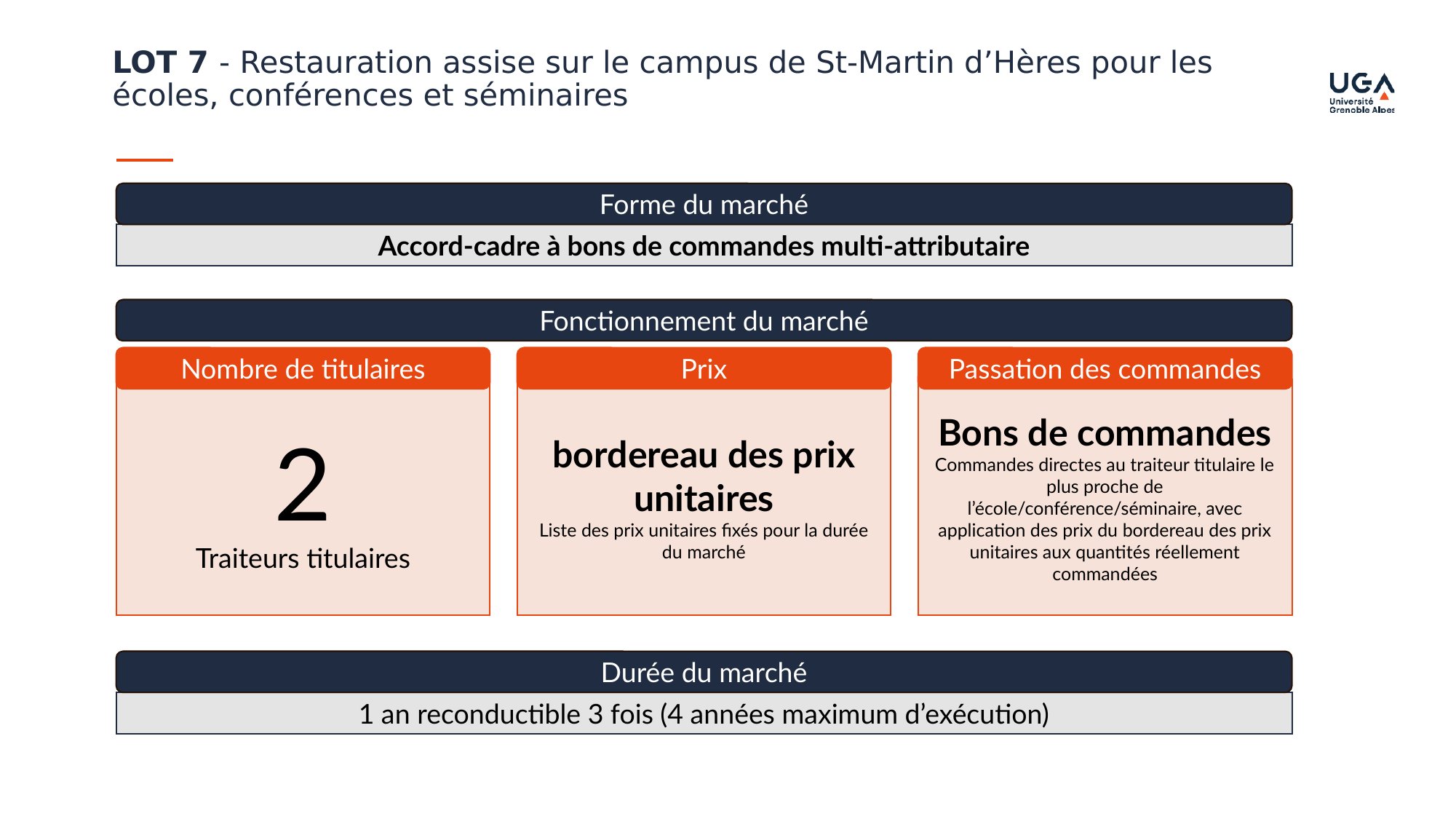

LOT 7 - Restauration assise sur le campus de St-Martin d’Hères pour les écoles, conférences et séminaires
Forme du marché
Accord-cadre à bons de commandes multi-attributaire
Fonctionnement du marché
Nombre de titulaires
Prix
Passation des commandes
2
Traiteurs titulaires
bordereau des prix unitaires
Liste des prix unitaires fixés pour la durée du marché
Bons de commandes
Commandes directes au traiteur titulaire le plus proche de l’école/conférence/séminaire, avec application des prix du bordereau des prix unitaires aux quantités réellement commandées
Durée du marché
1 an reconductible 3 fois (4 années maximum d’exécution)